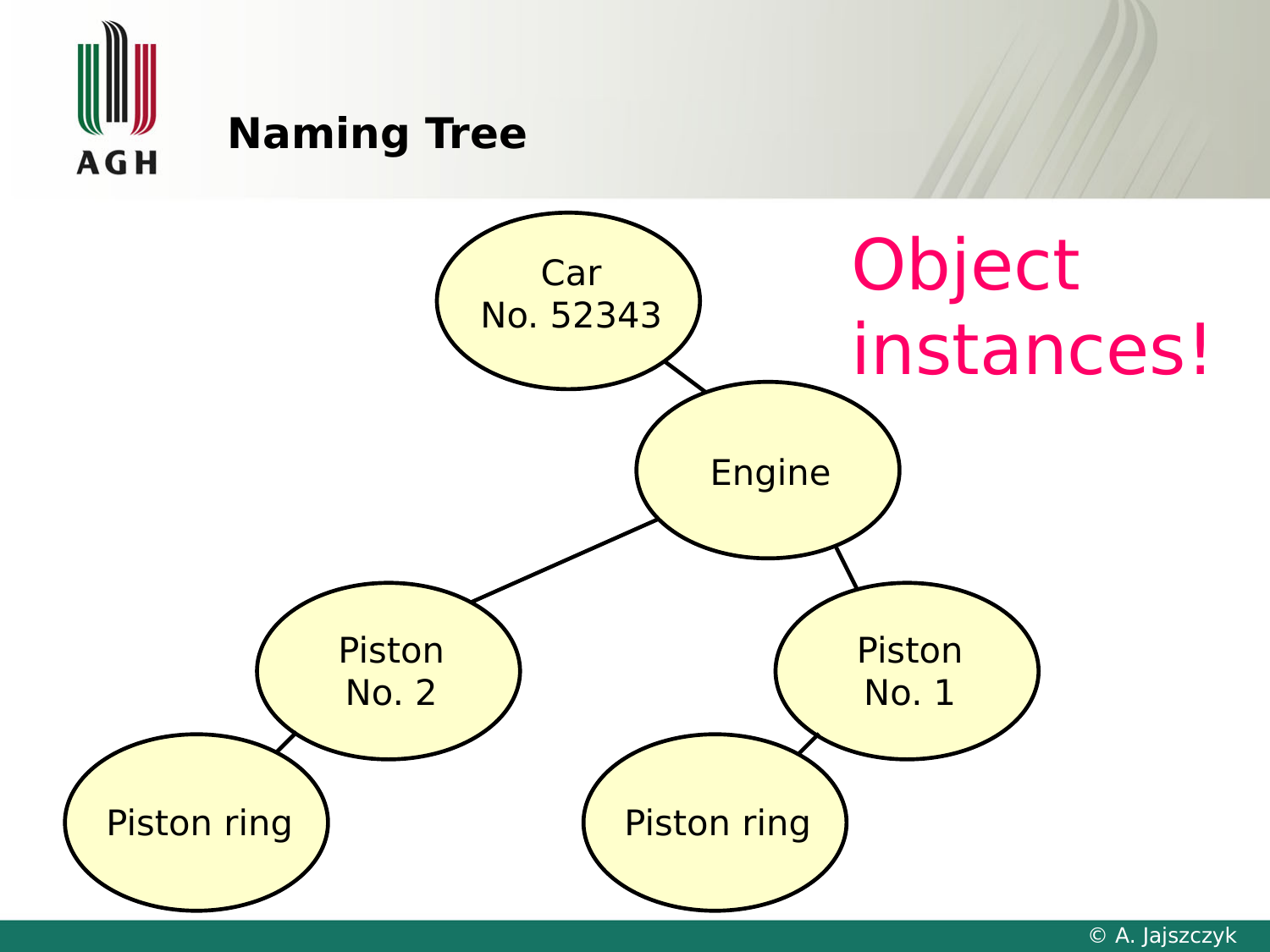

# Naming Tree

Car
No. 52343
Object
instances!

Engine

Piston
No. 2

Piston
No. 1

Piston ring

Piston ring